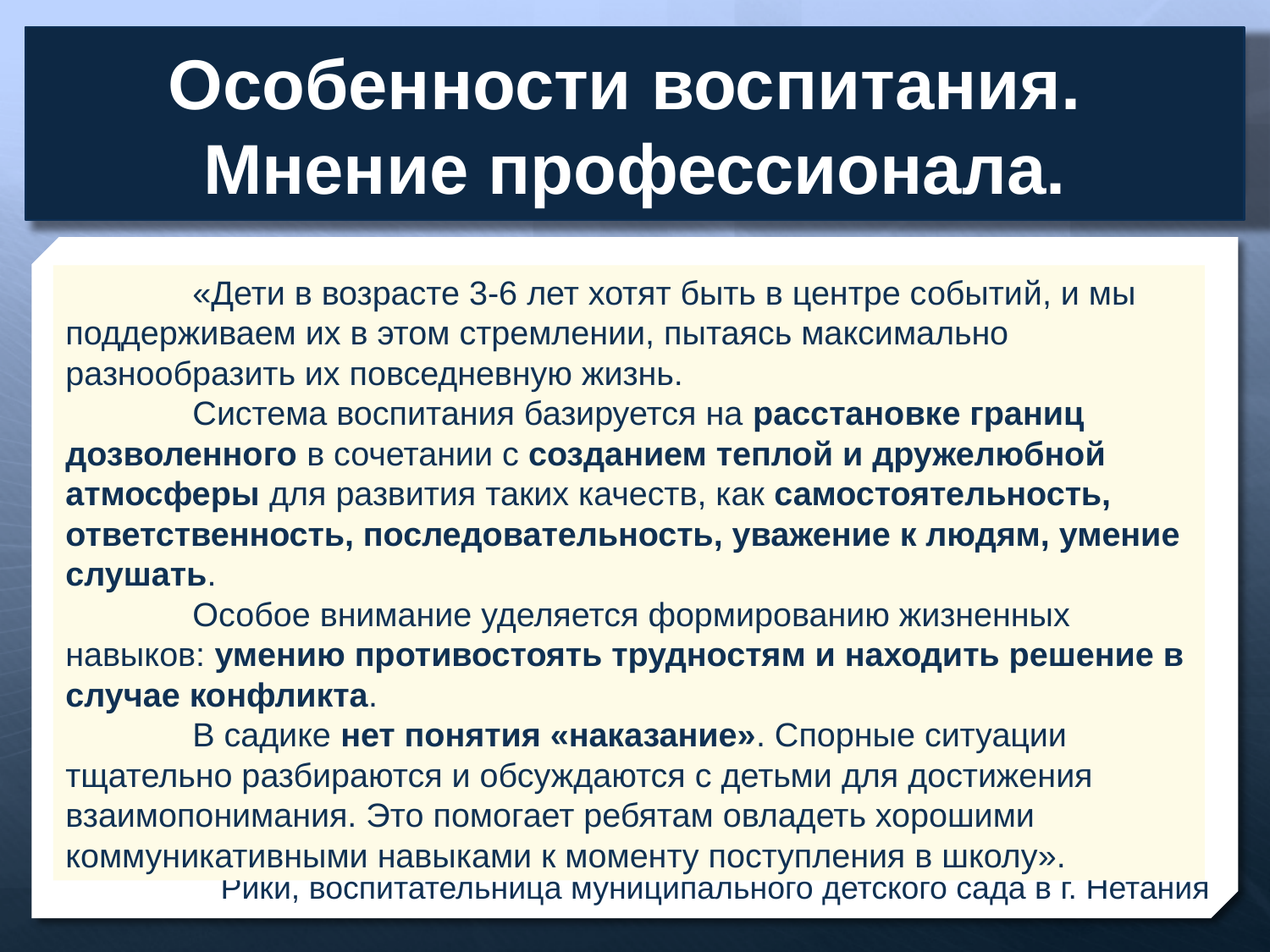

# Особенности воспитания. Мнение профессионала.
	«Дети в возрасте 3-6 лет хотят быть в центре событий, и мы поддерживаем их в этом стремлении, пытаясь максимально разнообразить их повседневную жизнь.
	Система воспитания базируется на расстановке границ дозволенного в сочетании с созданием теплой и дружелюбной атмосферы для развития таких качеств, как самостоятельность, ответственность, последовательность, уважение к людям, умение слушать.
	Особое внимание уделяется формированию жизненных навыков: умению противостоять трудностям и находить решение в случае конфликта.
	В садике нет понятия «наказание». Спорные ситуации тщательно разбираются и обсуждаются с детьми для достижения взаимопонимания. Это помогает ребятам овладеть хорошими коммуникативными навыками к моменту поступления в школу».
Рики, воспитательница муниципального детского сада в г. Нетания